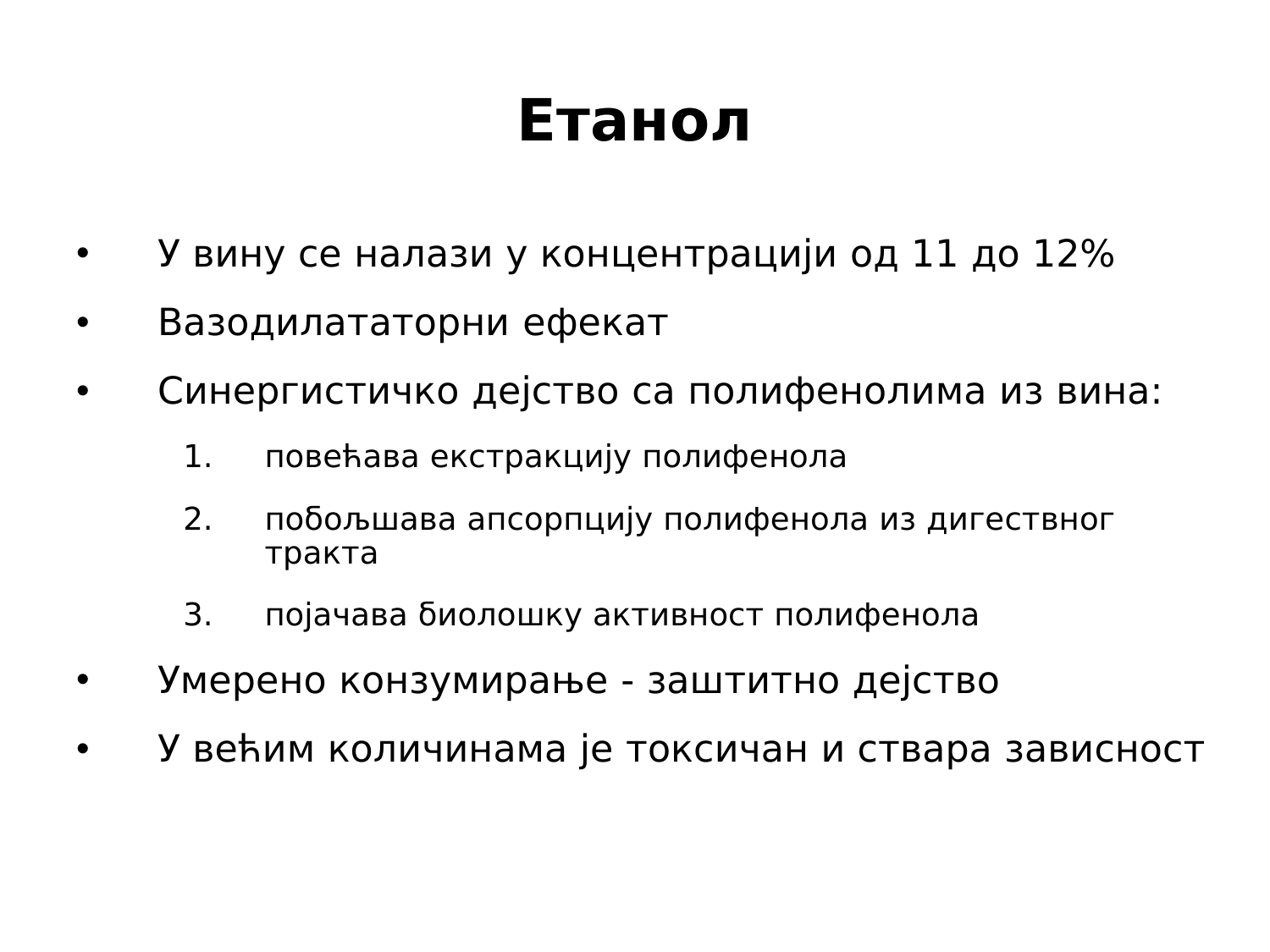

Етанол
У вину се налази у концентрацији од 11 до 12%
Вазодилататорни ефекат
Синергистичко дејство са полифенолима из вина:
повећава екстракцију полифенола
побољшава апсорпцију полифенола из дигествног тракта
појачава биолошку активност полифенола
Умерено конзумирање - заштитно дејство
У већим количинама је токсичан и ствара зависност